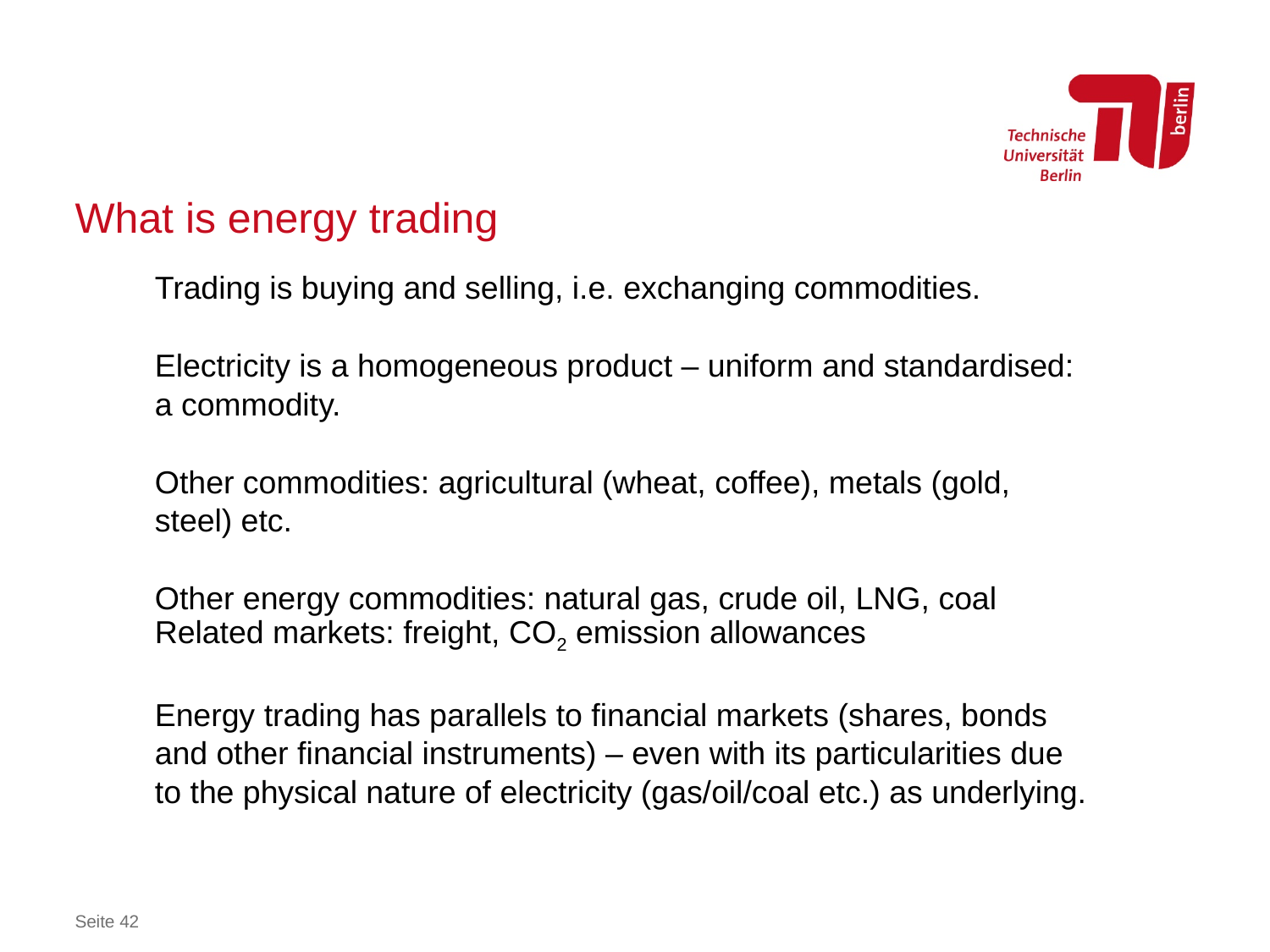

# What is energy trading
Trading is buying and selling, i.e. exchanging commodities.

Electricity is a homogeneous product – uniform and standardised: a commodity.

Other commodities: agricultural (wheat, coffee), metals (gold, steel) etc.

Other energy commodities: natural gas, crude oil, LNG, coal Related markets: freight, CO2 emission allowances

Energy trading has parallels to financial markets (shares, bonds and other financial instruments) – even with its particularities due to the physical nature of electricity (gas/oil/coal etc.) as underlying.

Seite 42